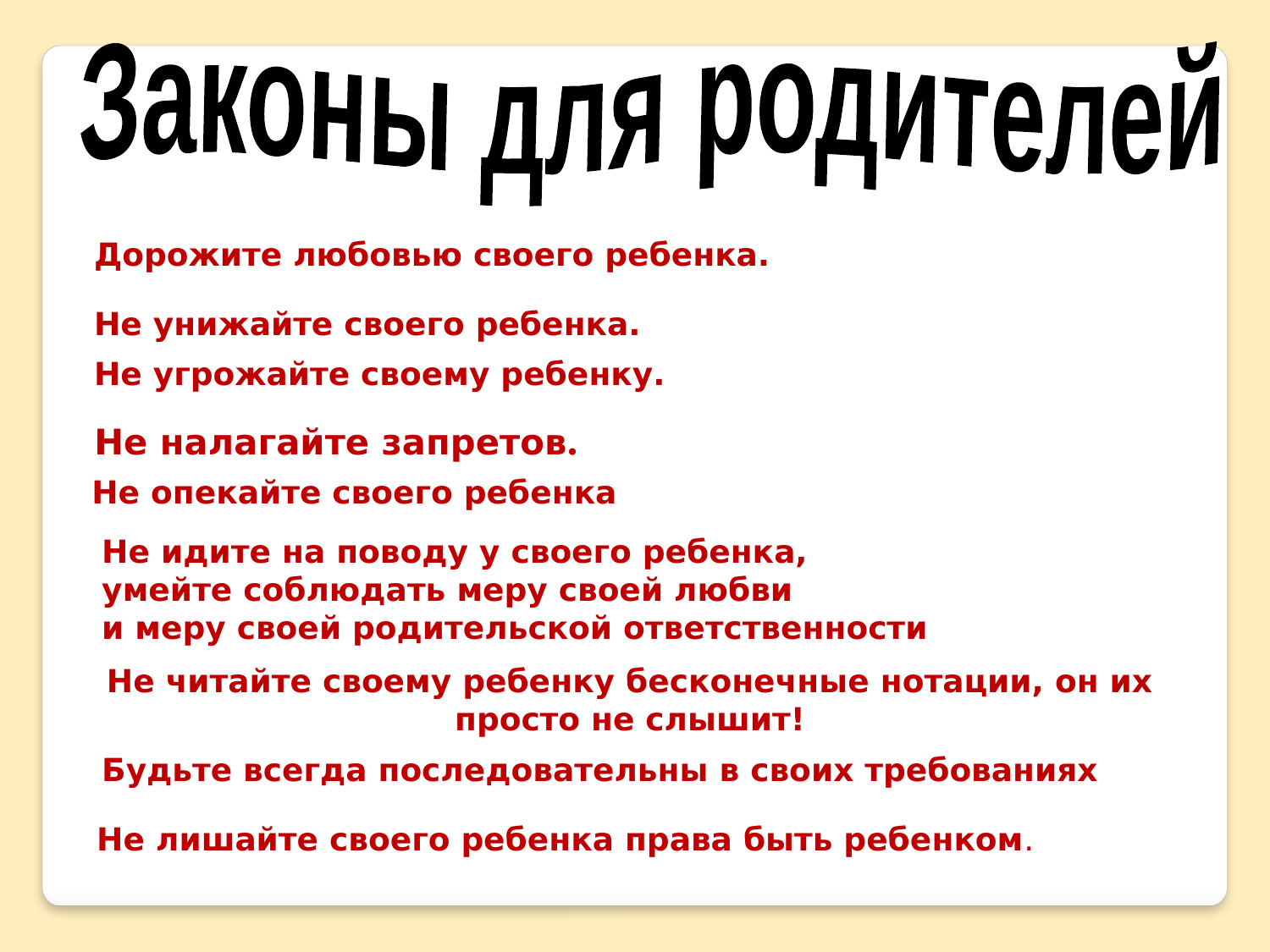

Законы для родителей
  Дорожите любовью своего ребенка.
  Не унижайте своего ребенка.

  Не угрожайте своему ребенку.
 Не налагайте запретов.
Не опекайте своего ребенка
Не идите на поводу у своего ребенка,
умейте соблюдать меру своей любви
и меру своей родительской ответственности
Не читайте своему ребенку бесконечные нотации, он их просто не слышит!
Будьте всегда последовательны в своих требованиях

Не лишайте своего ребенка права быть ребенком.